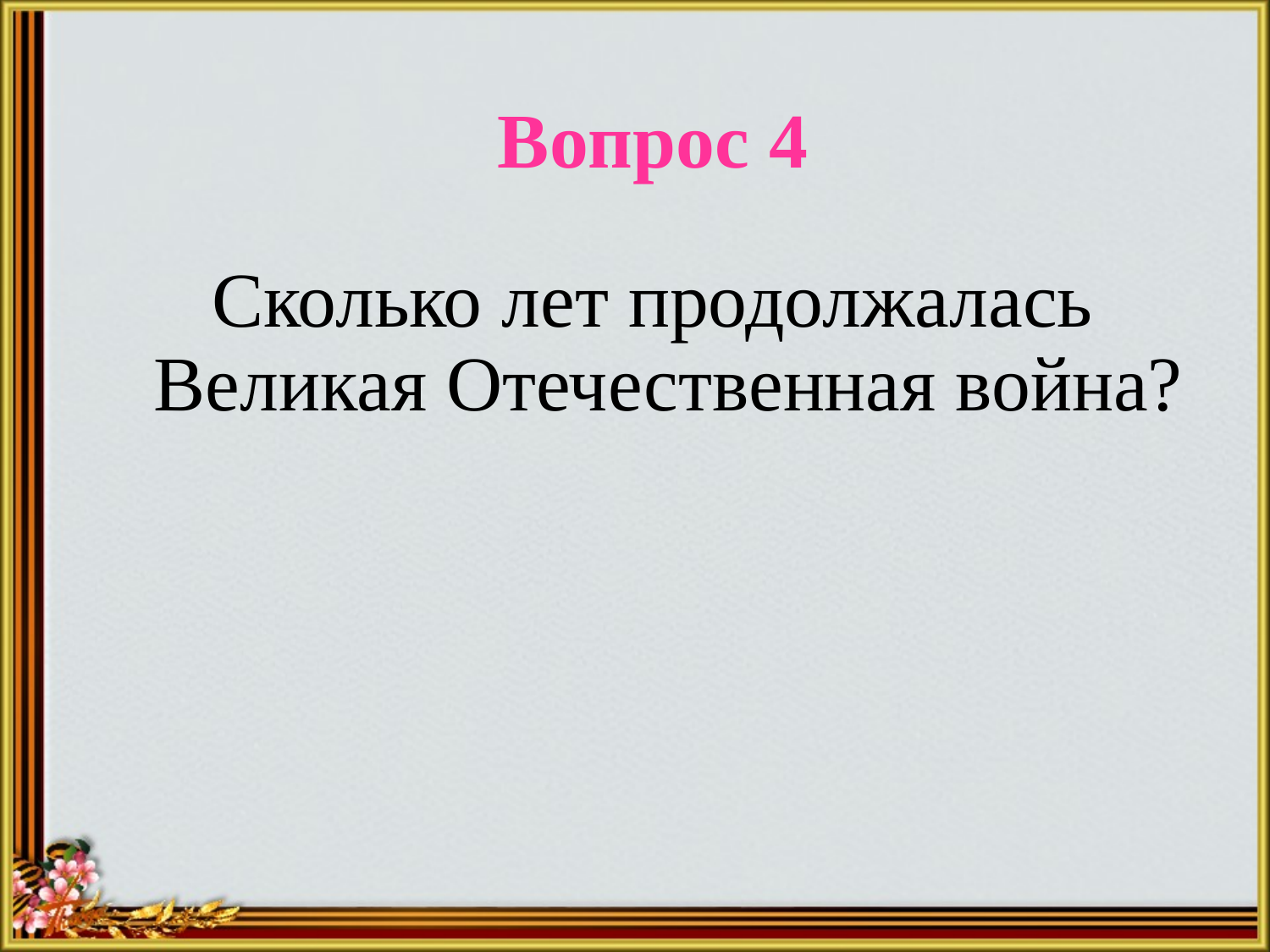

# Вопрос 4
Сколько лет продолжалась Великая Отечественная война?